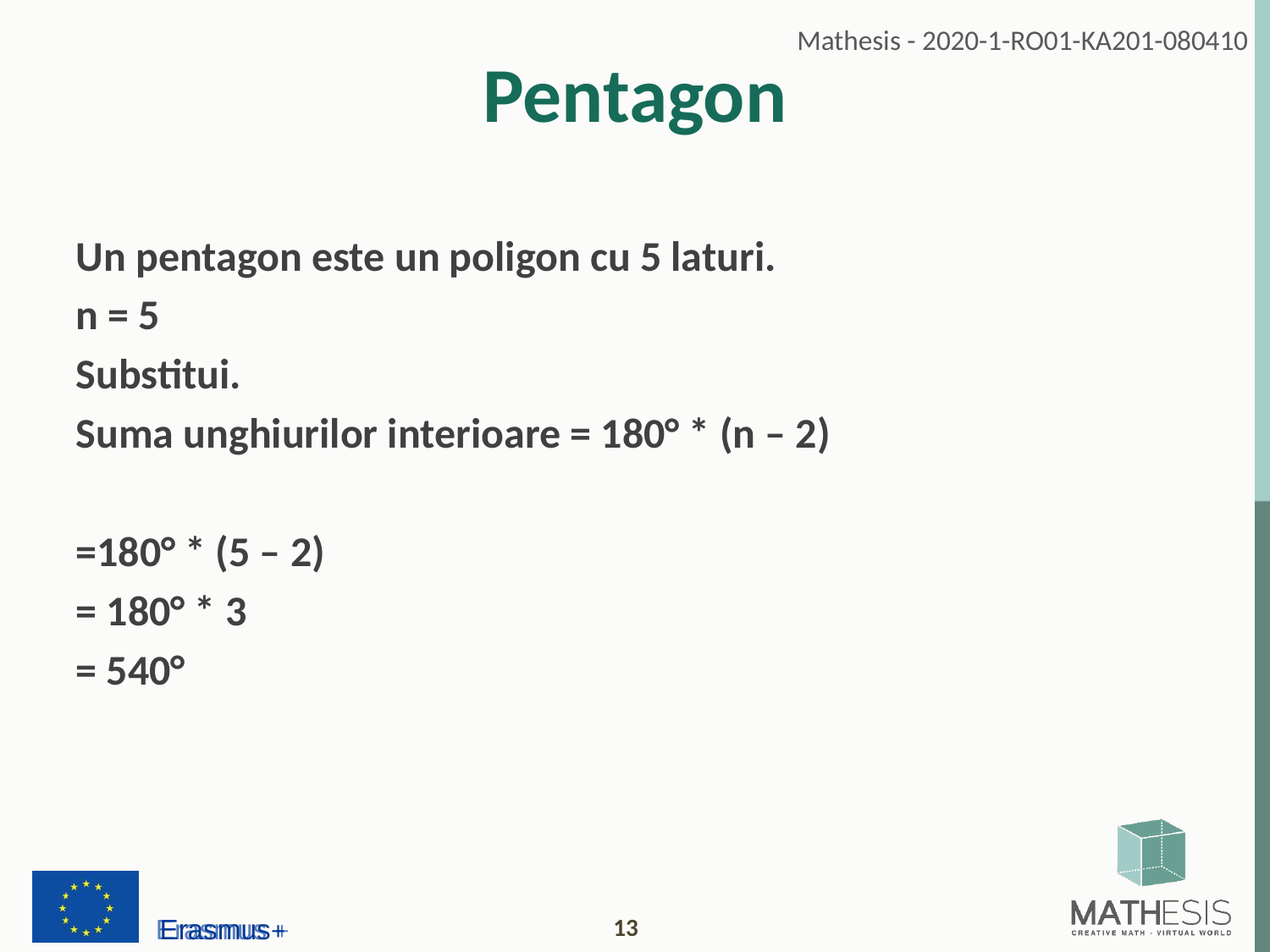

# Pentagon
Un pentagon este un poligon cu 5 laturi.
n = 5
Substitui.
Suma unghiurilor interioare = 180° * (n – 2)

=180° * (5 – 2)
= 180° * 3
= 540°